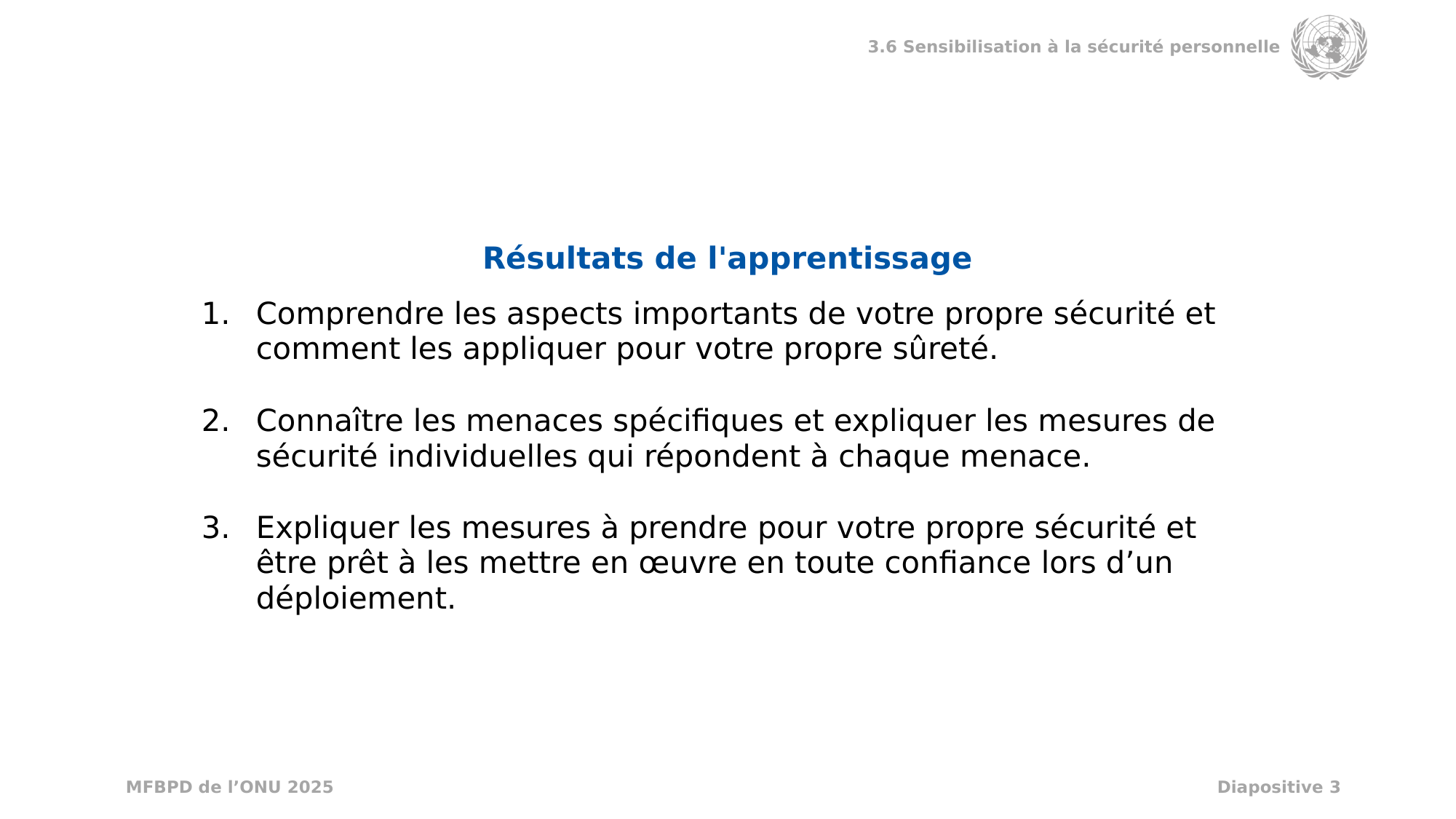

| Résultats de l'apprentissage |
| --- |
| Comprendre les aspects importants de votre propre sécurité et comment les appliquer pour votre propre sûreté. Connaître les menaces spécifiques et expliquer les mesures de sécurité individuelles qui répondent à chaque menace. Expliquer les mesures à prendre pour votre propre sécurité et être prêt à les mettre en œuvre en toute confiance lors d’un déploiement. |